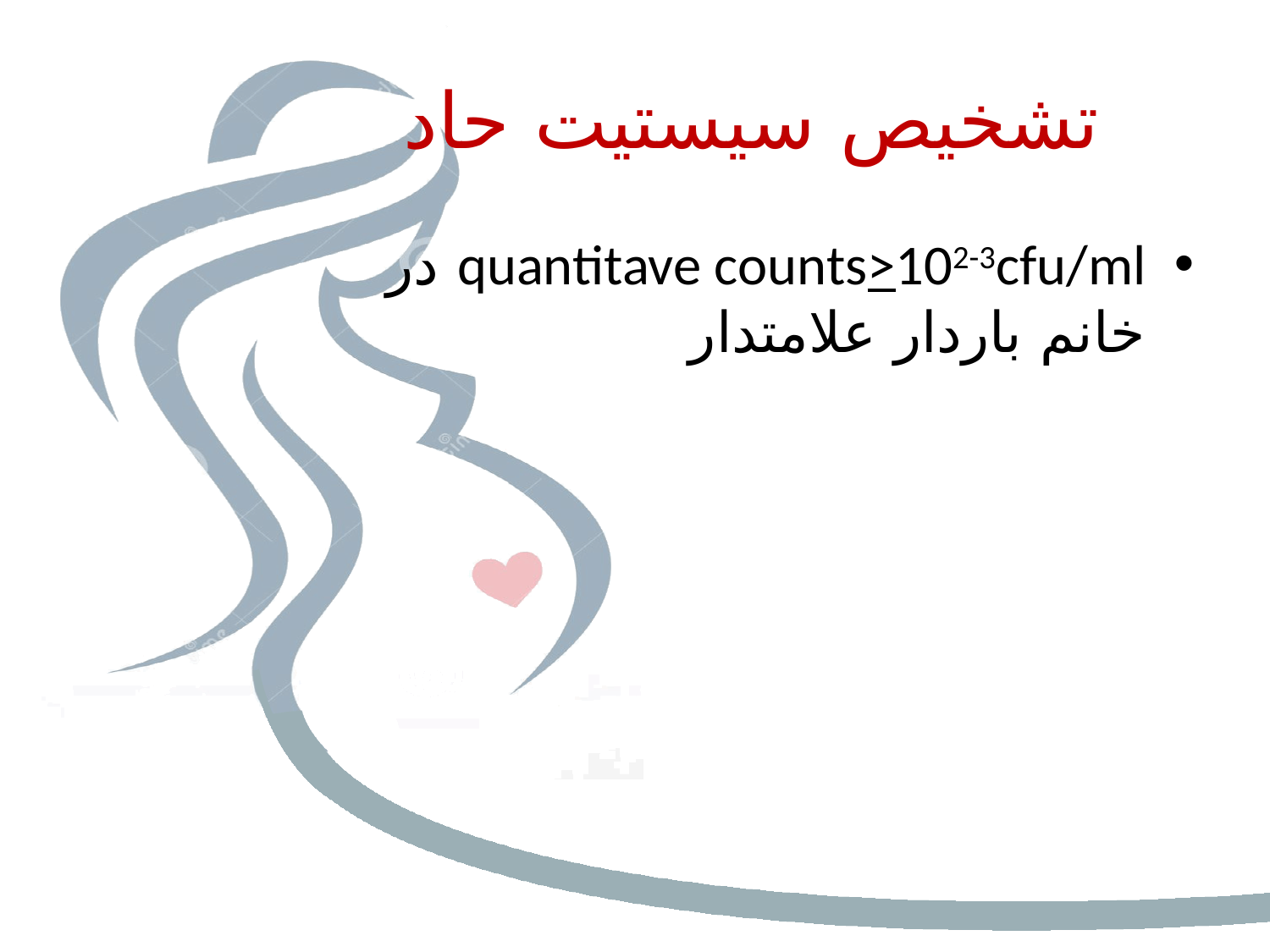

# تشخيص سيستيت حاد
quantitave counts>102-3cfu/ml در خانم باردار علامتدار